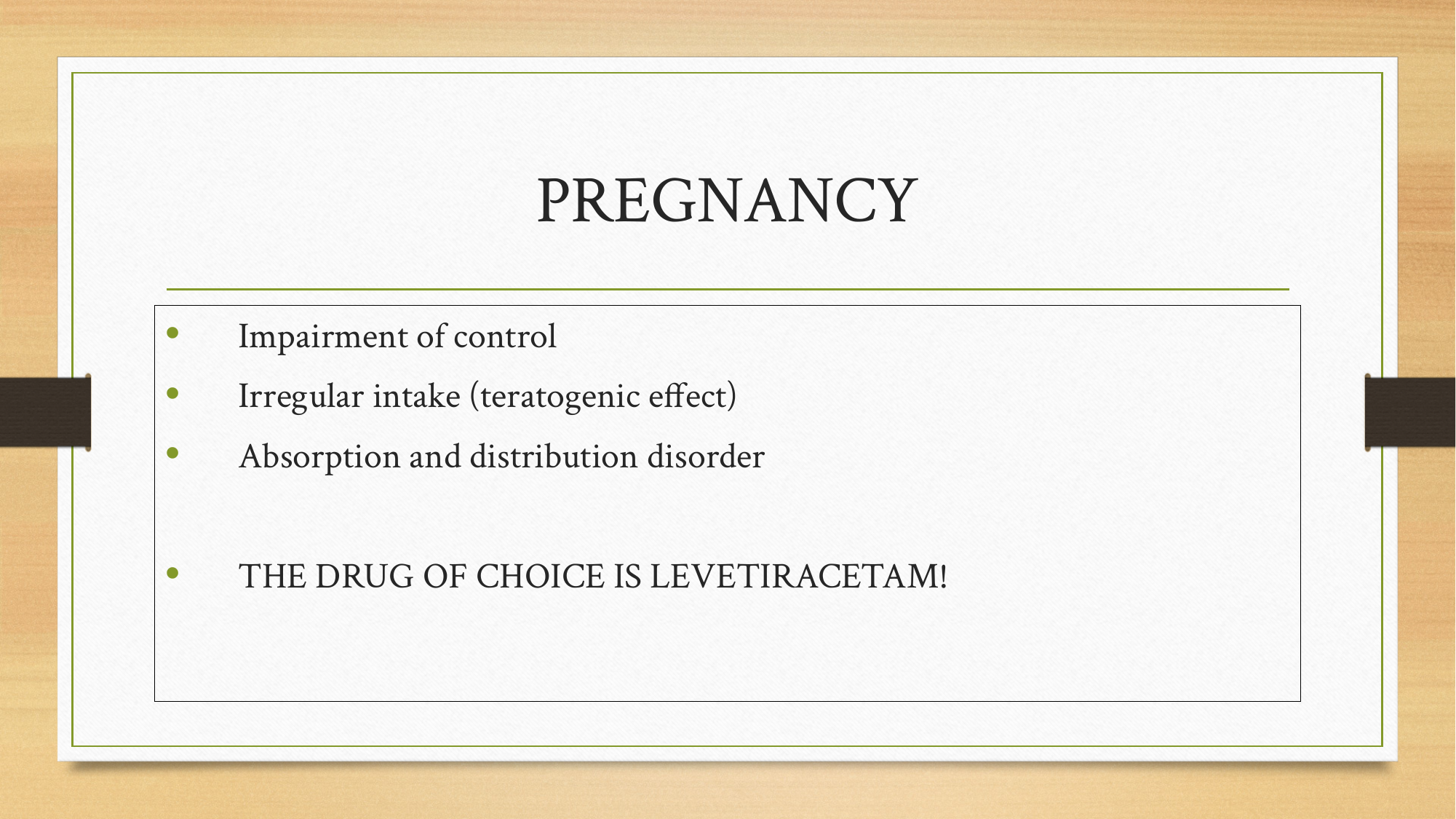

# PREGNANCY
Impairment of control
Irregular intake (teratogenic effect)
Absorption and distribution disorder

THE DRUG OF CHOICE IS LEVETIRACETAM!